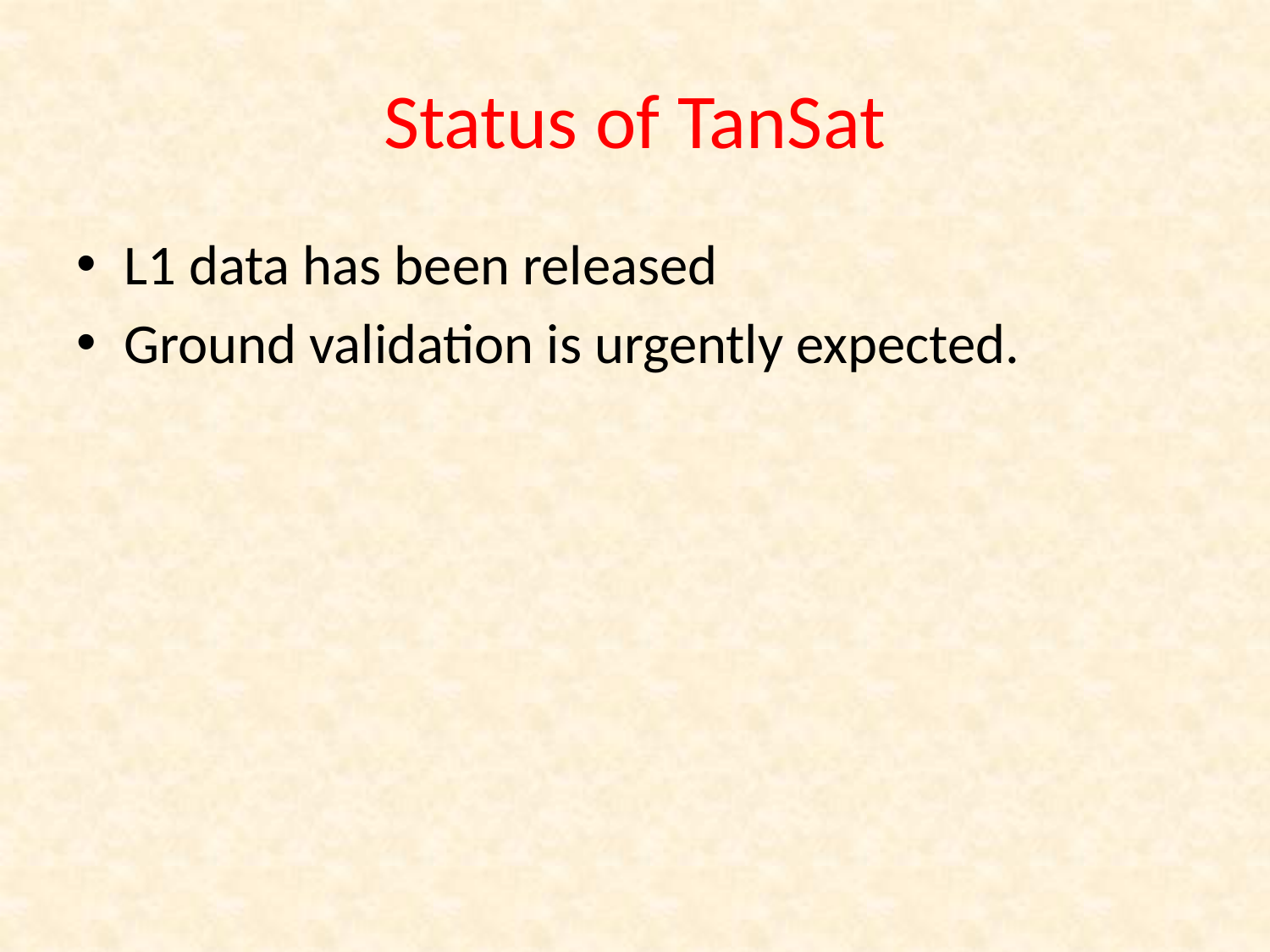

# Status of TanSat
L1 data has been released
Ground validation is urgently expected.